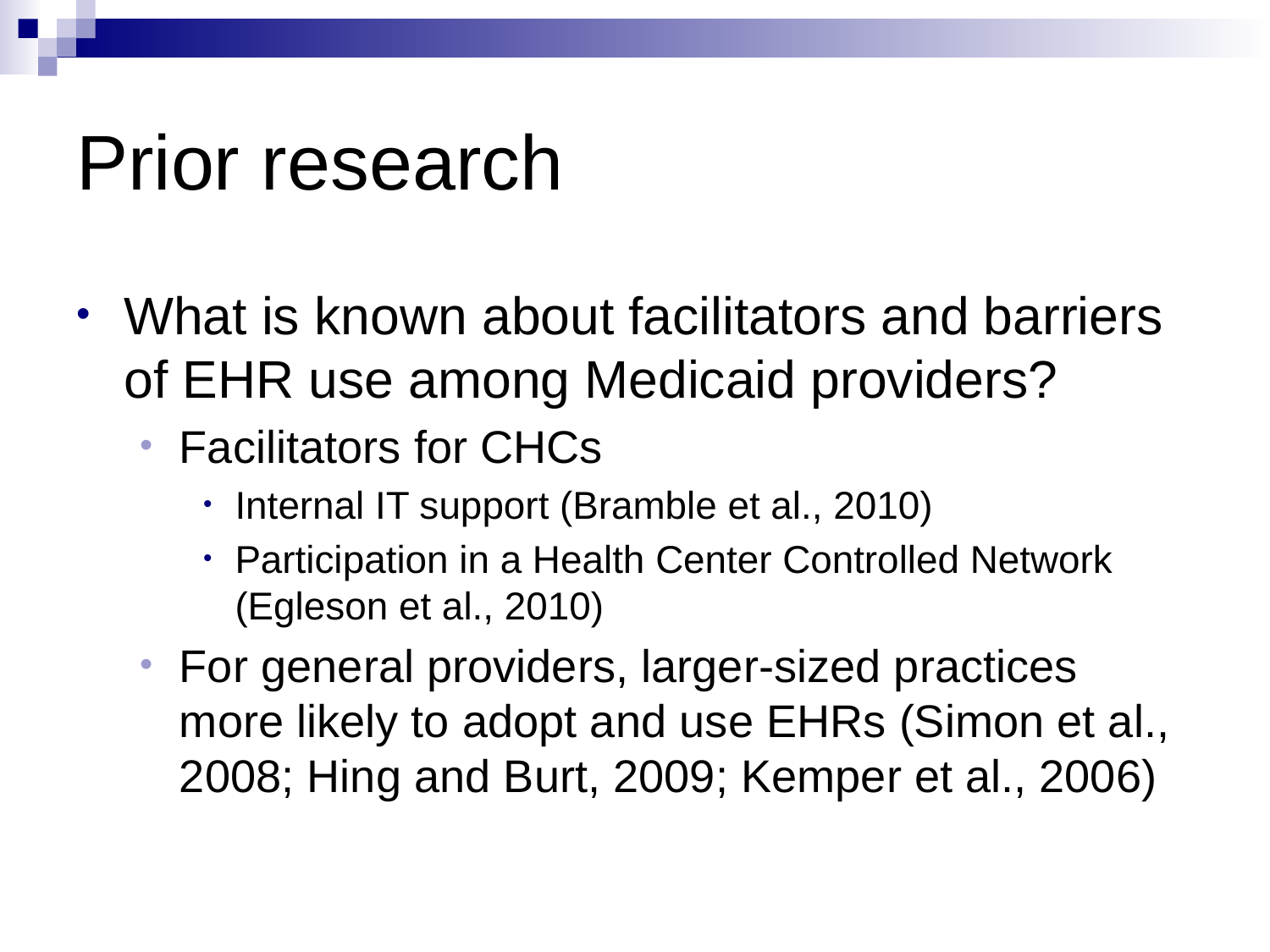

# Prior research
What is known about facilitators and barriers of EHR use among Medicaid providers?
Facilitators for CHCs
Internal IT support (Bramble et al., 2010)
Participation in a Health Center Controlled Network (Egleson et al., 2010)
For general providers, larger-sized practices more likely to adopt and use EHRs (Simon et al., 2008; Hing and Burt, 2009; Kemper et al., 2006)